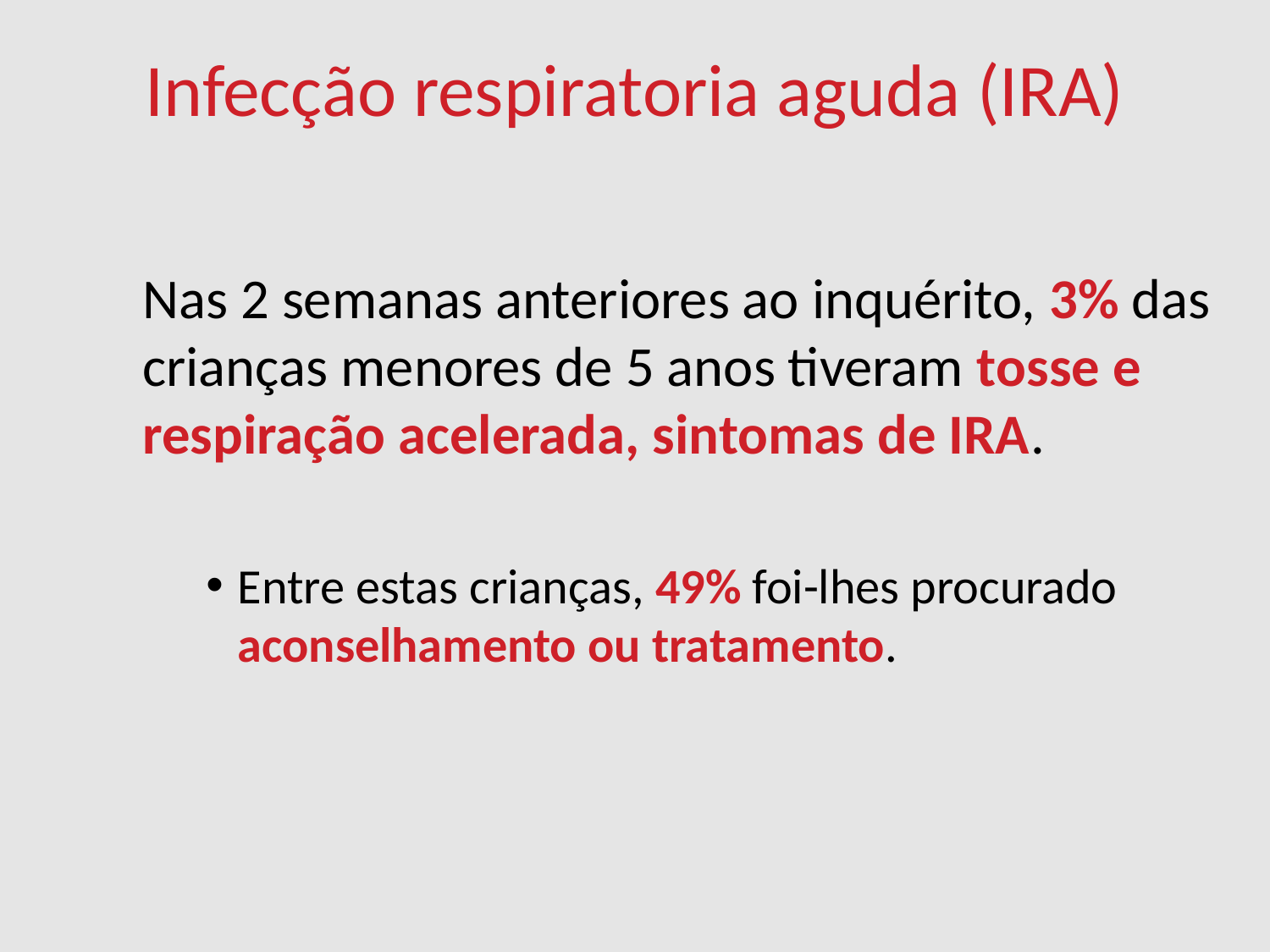

Infecção respiratoria aguda (IRA)
Nas 2 semanas anteriores ao inquérito, 3% das crianças menores de 5 anos tiveram tosse e respiração acelerada, sintomas de IRA.

Entre estas crianças, 49% foi-lhes procurado aconselhamento ou tratamento.